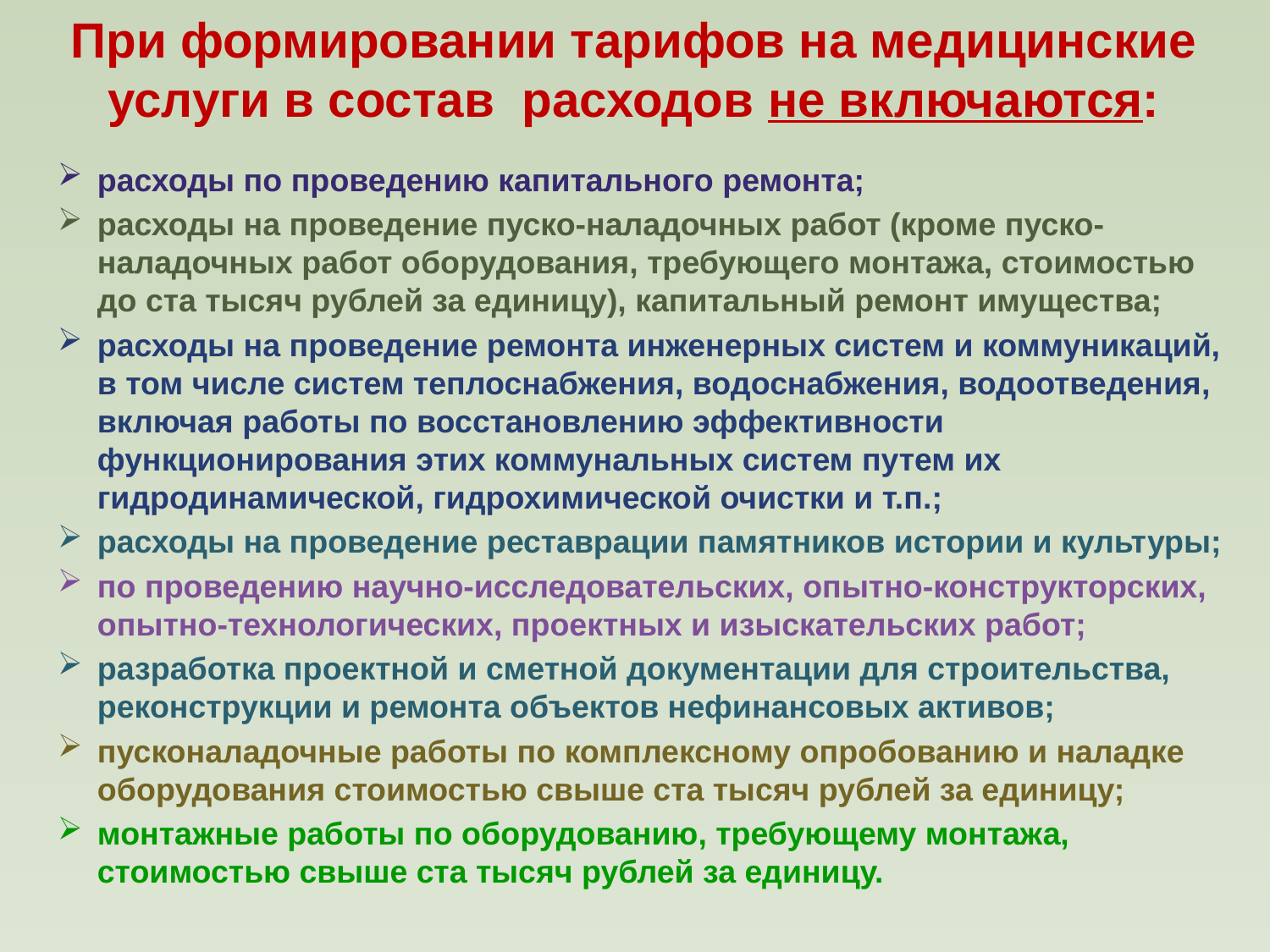

При формировании тарифов на медицинские услуги в состав  расходов не включаются:
расходы по проведению капитального ремонта;
расходы на проведение пуско-наладочных работ (кроме пуско-наладочных работ оборудования, требующего монтажа, стоимостью до ста тысяч рублей за единицу), капитальный ремонт имущества;
расходы на проведение ремонта инженерных систем и коммуникаций, в том числе систем теплоснабжения, водоснабжения, водоотведения, включая работы по восстановлению эффективности функционирования этих коммунальных систем путем их гидродинамической, гидрохимической очистки и т.п.;
расходы на проведение реставрации памятников истории и культуры;
по проведению научно-исследовательских, опытно-конструкторских, опытно-технологических, проектных и изыскательских работ;
разработка проектной и сметной документации для строительства, реконструкции и ремонта объектов нефинансовых активов;
пусконаладочные работы по комплексному опробованию и наладке оборудования стоимостью свыше ста тысяч рублей за единицу;
монтажные работы по оборудованию, требующему монтажа, стоимостью свыше ста тысяч рублей за единицу.